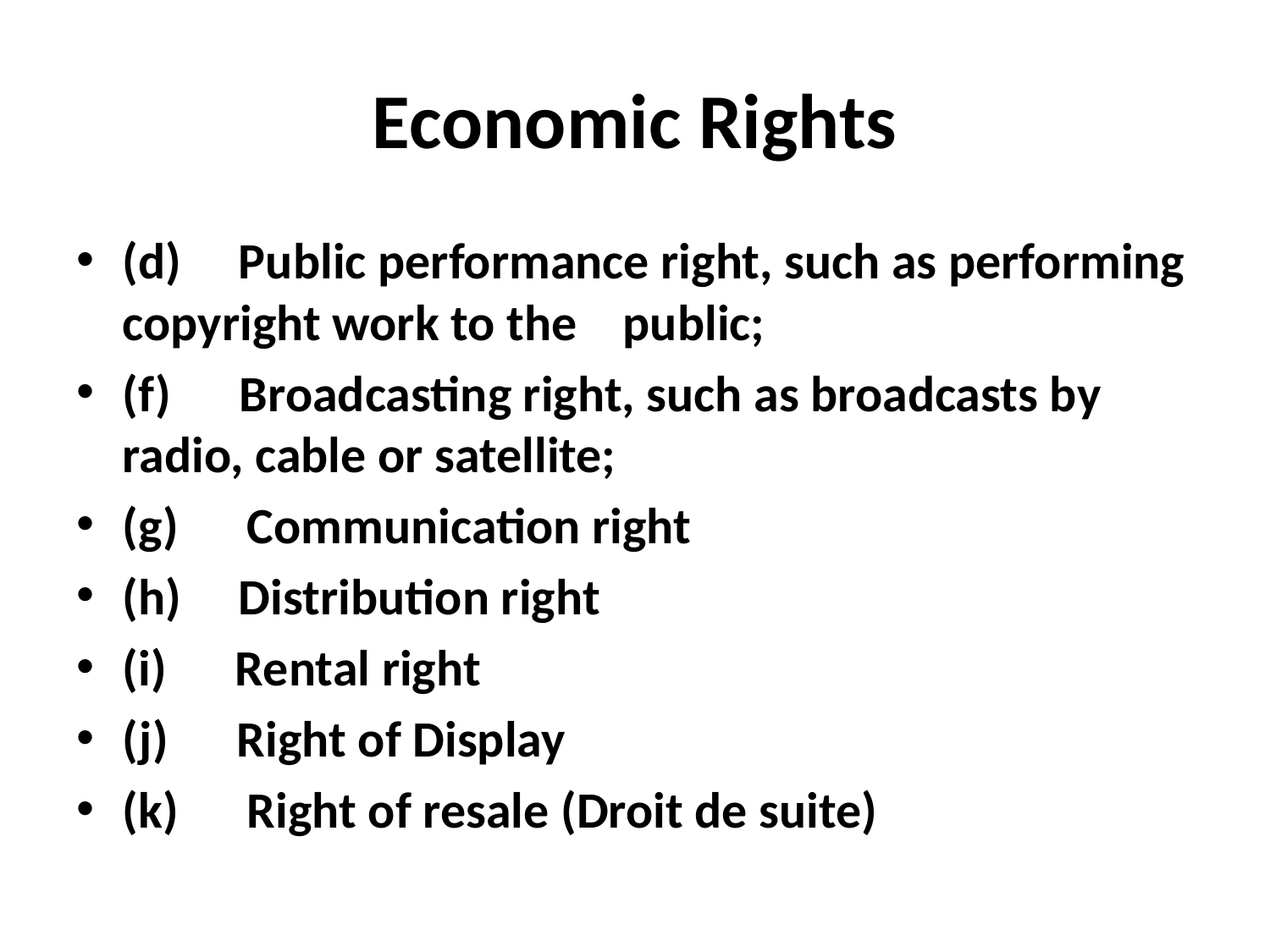

# Economic Rights
(d)     Public performance right, such as performing copyright work to the    public;
(f)      Broadcasting right, such as broadcasts by radio, cable or satellite;
(g)      Communication right
(h)     Distribution right
(i)      Rental right
(j)      Right of Display
(k)      Right of resale (Droit de suite)